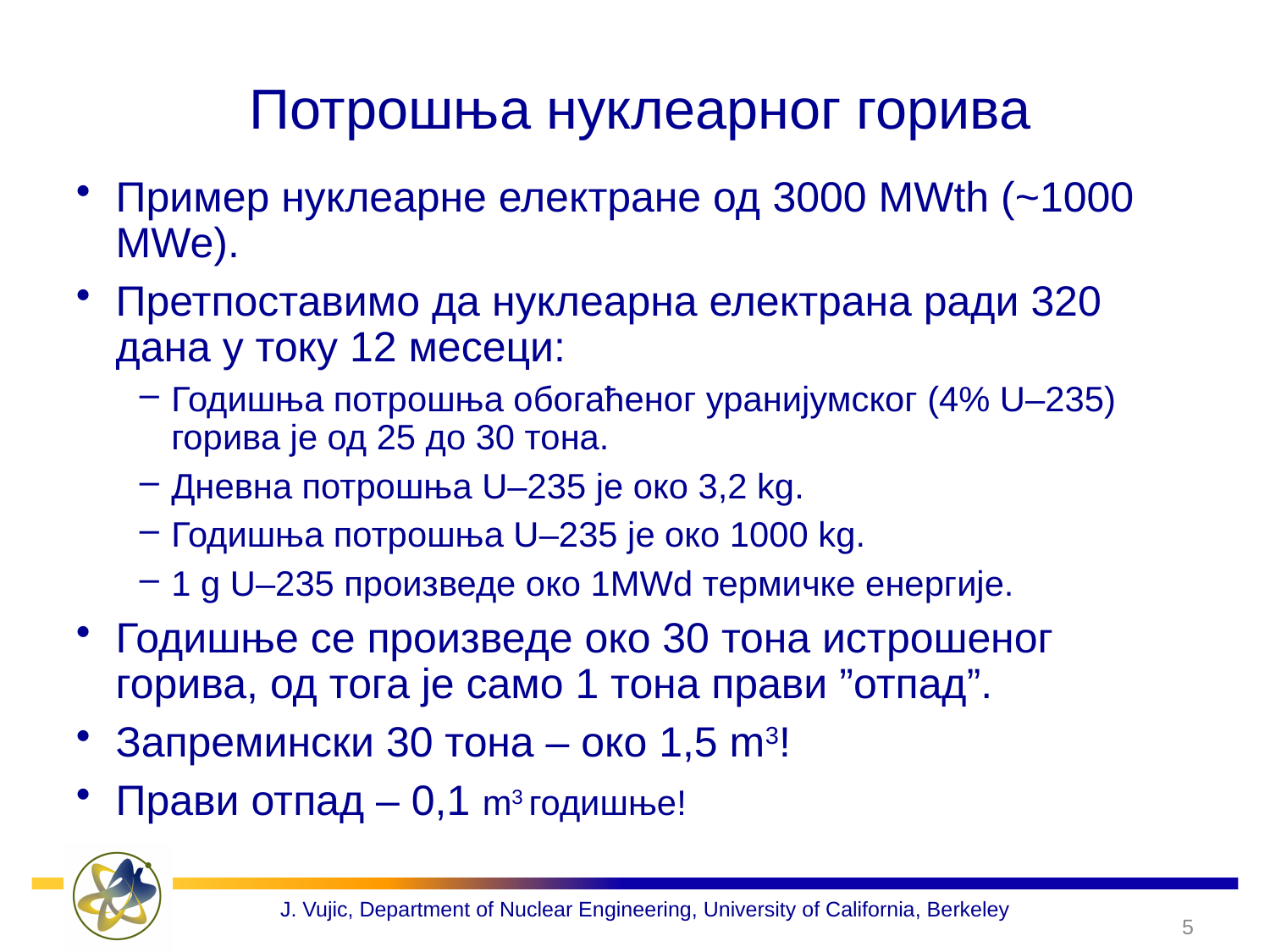

# Потрошња нуклеарног горива
Пример нуклеарне електране од 3000 MWth (~1000 MWe).
Претпоставимо да нуклеарна електрана ради 320 дана у току 12 месеци:
Годишња потрошња обогаћеног уранијумског (4% U–235) горива је од 25 до 30 тона.
Дневна потрошња U–235 је око 3,2 kg.
Годишња потрошња U–235 је око 1000 kg.
1 g U–235 произведе око 1MWd термичке енергије.
Годишње се произведе око 30 тона истрошеног горива, од тога је само 1 тона прави ”отпад”.
Запремински 30 тона – око 1,5 m3!
Прави отпад – 0,1 m3 годишње!

5